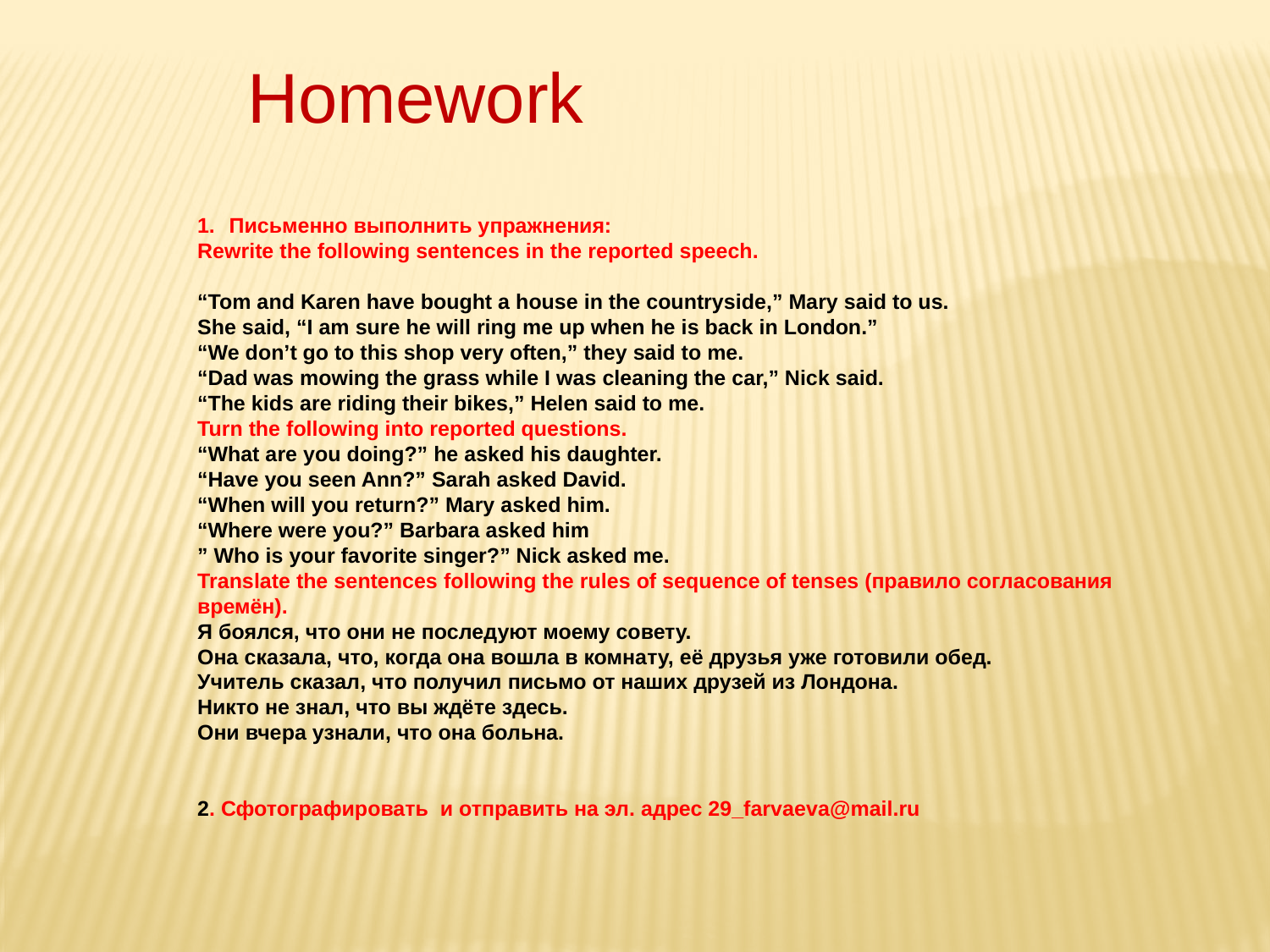

Homework

Письменно выполнить упражнения:
Rewrite the following sentences in the reported speech.

“Tom and Karen have bought a house in the countryside,” Mary said to us.
She said, “I am sure he will ring me up when he is back in London.”
“We don’t go to this shop very often,” they said to me.
“Dad was mowing the grass while I was cleaning the car,” Nick said.
“The kids are riding their bikes,” Helen said to me.
Turn the following into reported questions.
“What are you doing?” he asked his daughter.
“Have you seen Ann?” Sarah asked David.
“When will you return?” Mary asked him.
“Where were you?” Barbara asked him
” Who is your favorite singer?” Nick asked me.
Translate the sentences following the rules of sequence of tenses (правило согласования времён).
Я боялся, что они не последуют моему совету.
Она сказала, что, когда она вошла в комнату, её друзья уже готовили обед.
Учитель сказал, что получил письмо от наших друзей из Лондона.
Никто не знал, что вы ждёте здесь.
Они вчера узнали, что она больна.

2. Сфотографировать  и отправить на эл. адрес 29_farvaeva@mail.ru